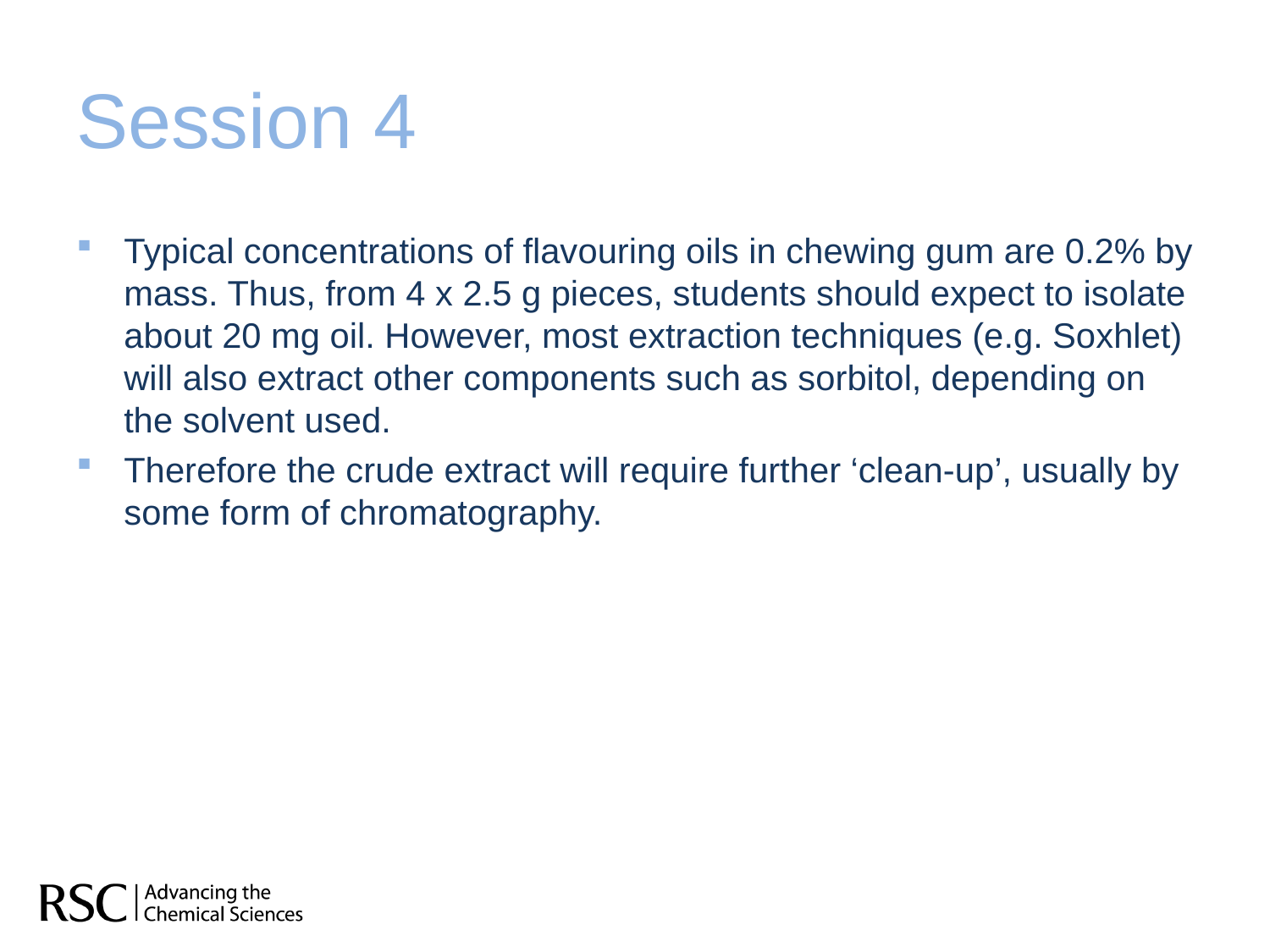

# Session 4
Typical concentrations of flavouring oils in chewing gum are 0.2% by mass. Thus, from 4 x 2.5 g pieces, students should expect to isolate about 20 mg oil. However, most extraction techniques (e.g. Soxhlet) will also extract other components such as sorbitol, depending on the solvent used.
Therefore the crude extract will require further ‘clean-up’, usually by some form of chromatography.